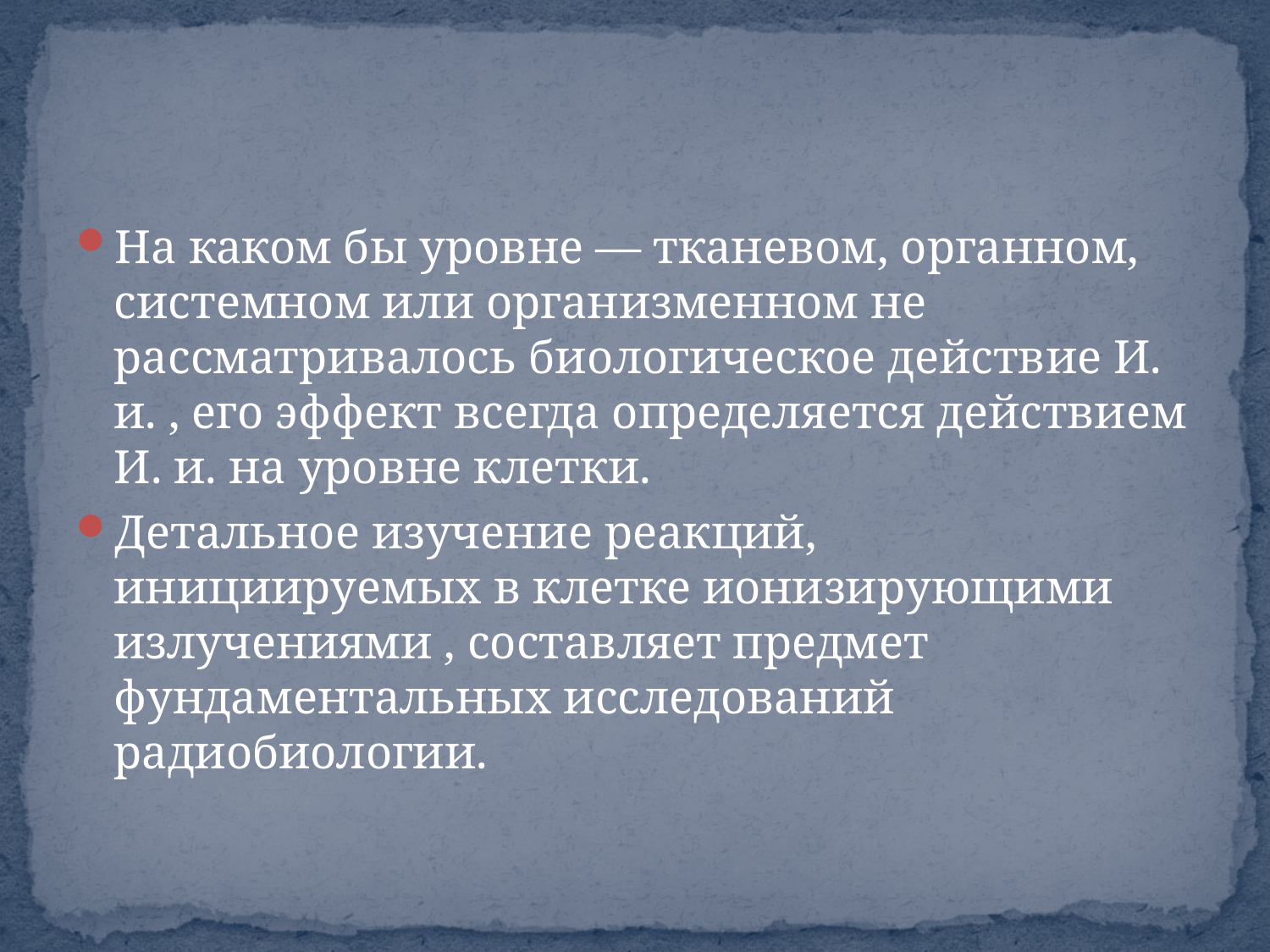

На каком бы уровне — тканевом, органном, системном или организменном не рассматривалось биологическое действие И. и. , его эффект всегда определяется действием И. и. на уровне клетки.
Детальное изучение реакций, инициируемых в клетке ионизирующими излучениями , составляет предмет фундаментальных исследований радиобиологии.